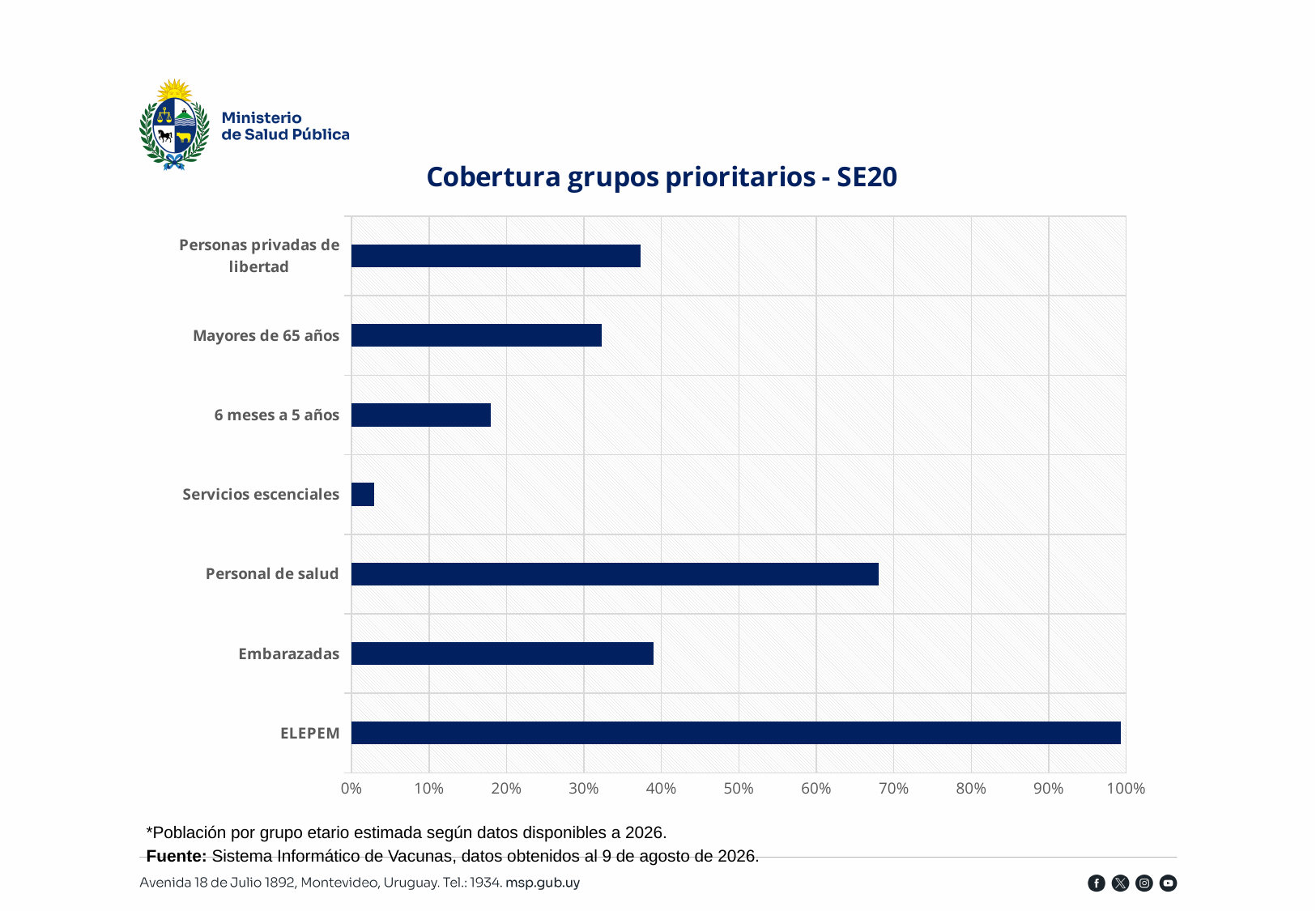

### Chart: Cobertura grupos prioritarios - SE20

| Category | Cobertura |
|---|---|
| ELEPEM | 0.9936111111111111 |
| Embarazadas | 0.3897894736842105 |
| Personal de salud | 0.6809225967698963 |
| Servicios escenciales | 0.029337119308473214 |
| 6 meses a 5 años | 0.17917082679598725 |
| Mayores de 65 años | 0.3230180594852911 |
| Personas privadas de libertad | 0.3732020292450015 |
*Población por grupo etario estimada según datos disponibles a 2026.
Fuente: Sistema Informático de Vacunas, datos obtenidos al 9 de agosto de 2026.